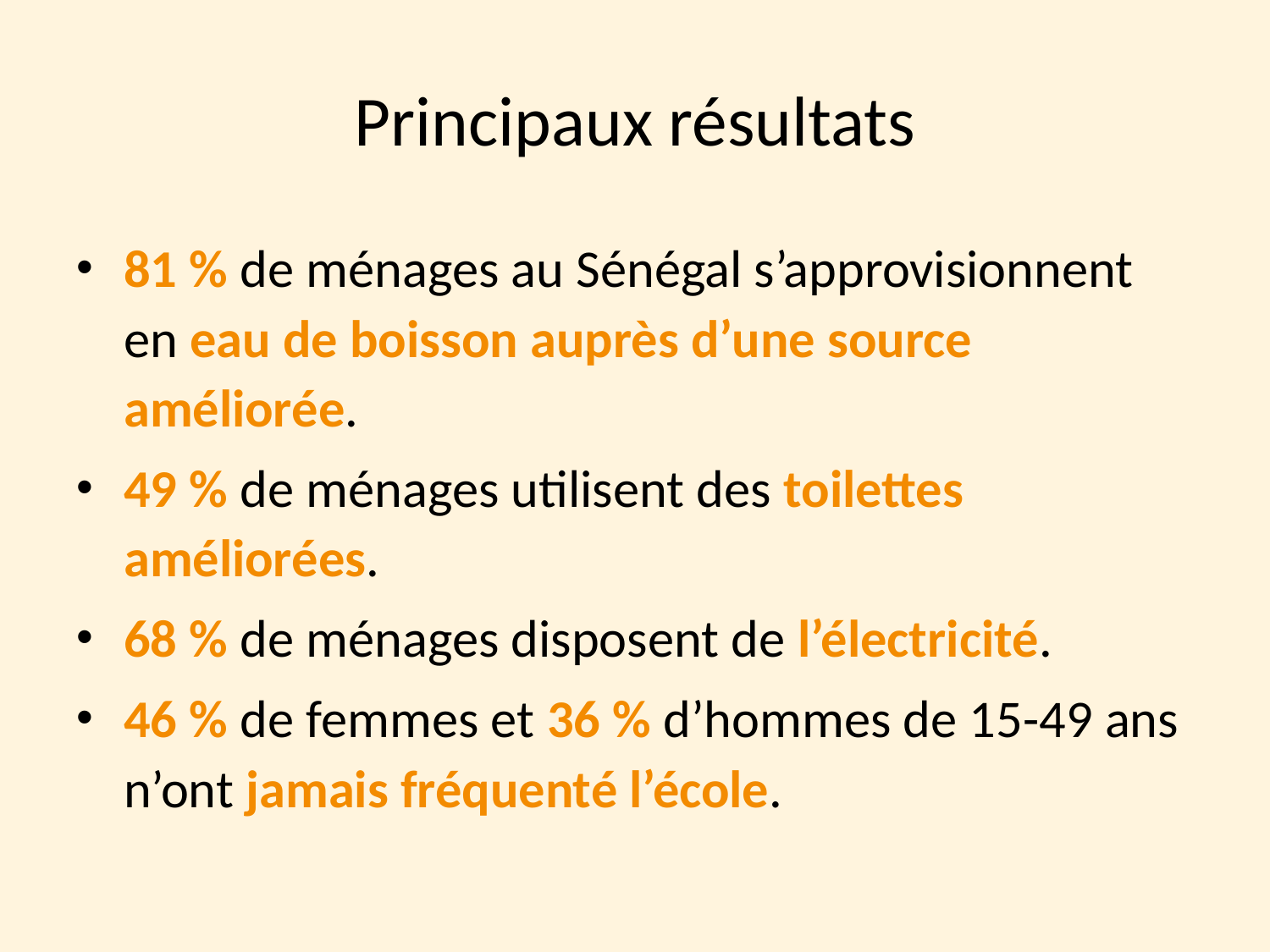

# Principaux résultats
81 % de ménages au Sénégal s’approvisionnent en eau de boisson auprès d’une source améliorée.
49 % de ménages utilisent des toilettes améliorées.
68 % de ménages disposent de l’électricité.
46 % de femmes et 36 % d’hommes de 15-49 ans n’ont jamais fréquenté l’école.